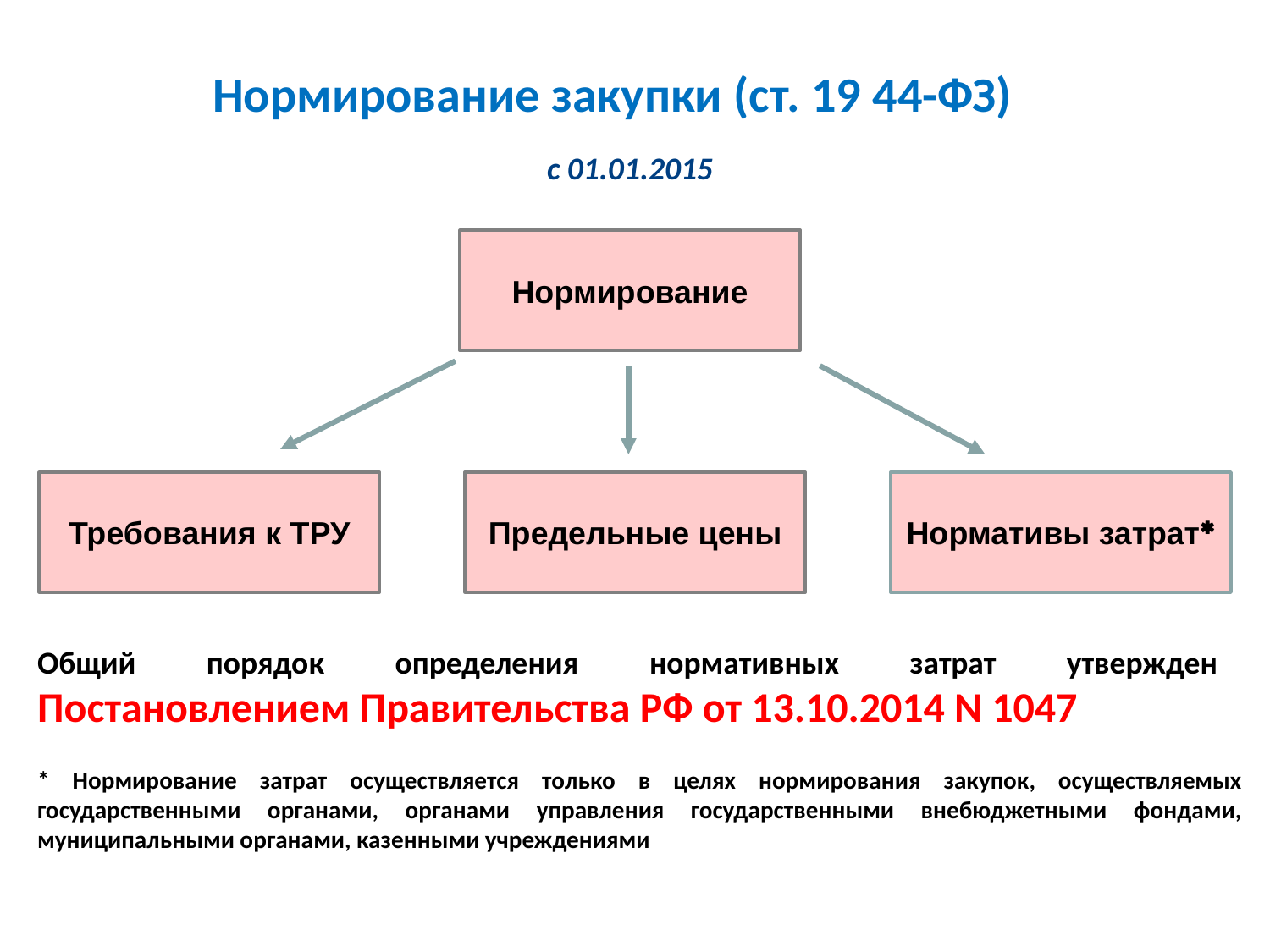

Нормирование закупки (ст. 19 44-ФЗ)
с 01.01.2015

Нормирование
Требования к ТРУ
Предельные цены
Нормативы затрат*
Общий порядок определения нормативных затрат утвержден Постановлением Правительства РФ от 13.10.2014 N 1047
* Нормирование затрат осуществляется только в целях нормирования закупок, осуществляемых государственными органами, органами управления государственными внебюджетными фондами, муниципальными органами, казенными учреждениями